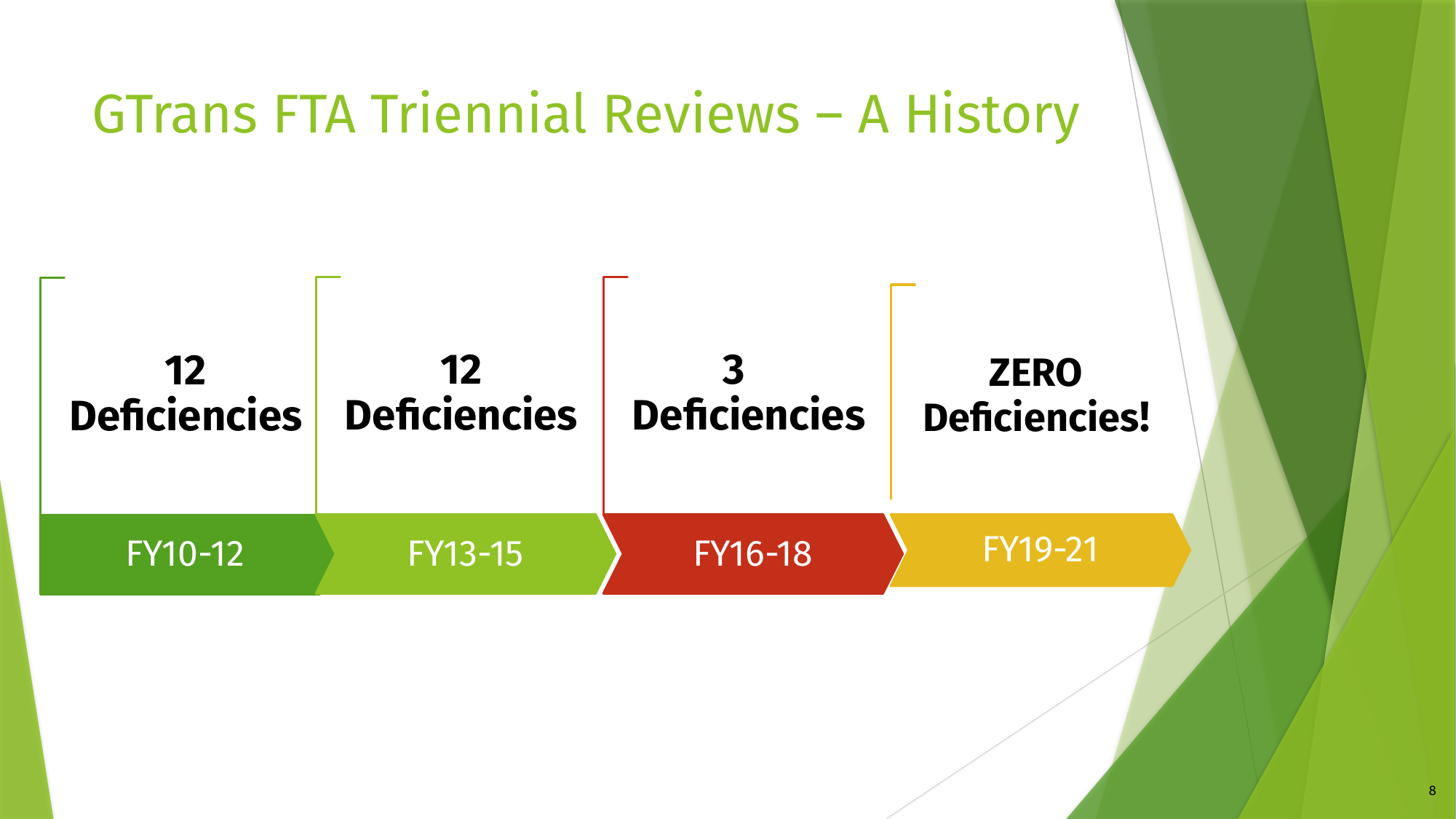

# GTrans FTA Triennial Reviews – A History
FY10-12

12 Deficiencies
FY13-15

12 Deficiencies
FY16-18

3    Deficiencies
FY19-21

ZERO Deficiencies!
8